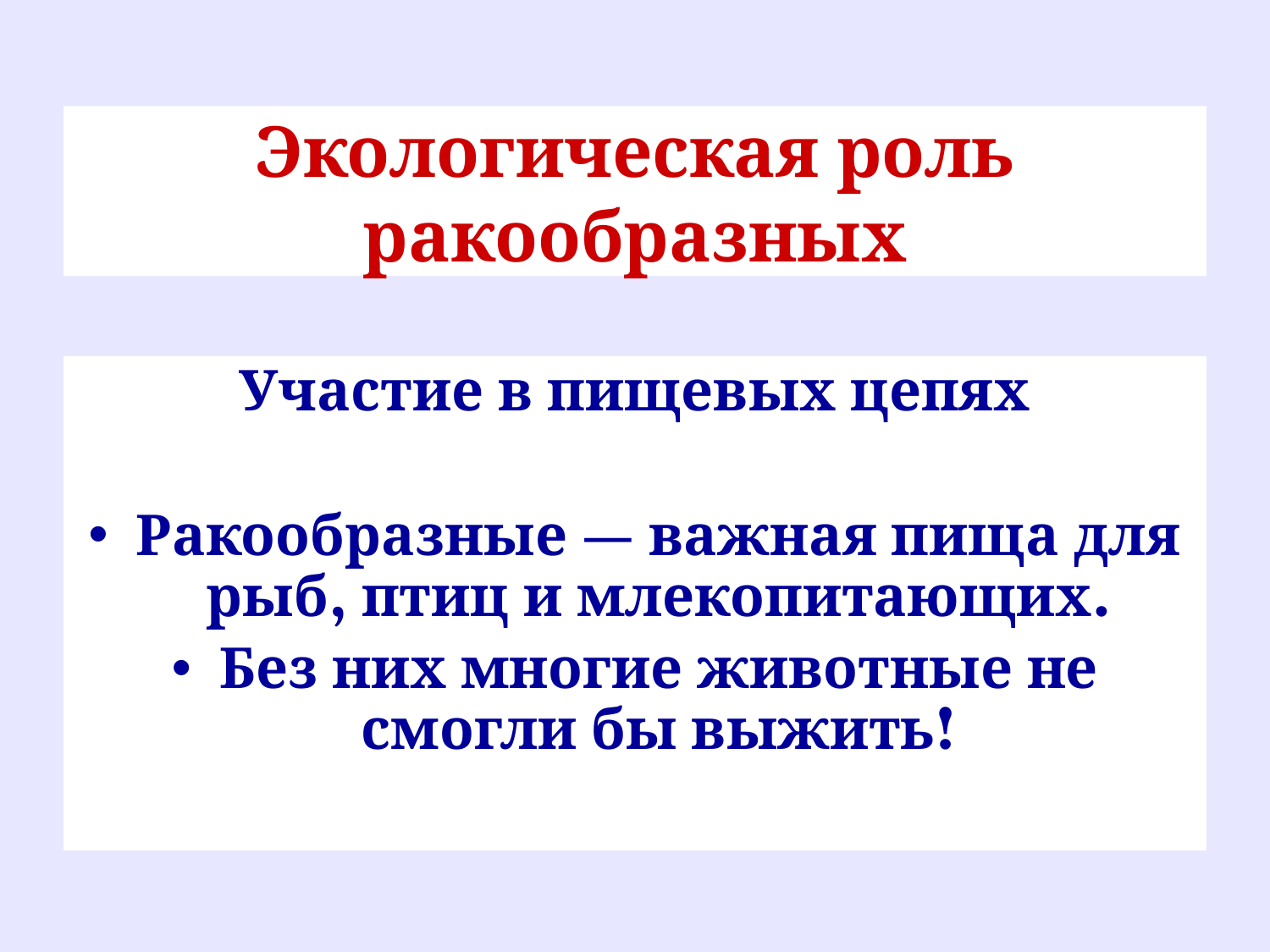

# Экологическая роль ракообразных
Участие в пищевых цепях

Ракообразные — важная пища для рыб, птиц и млекопитающих.
Без них многие животные не смогли бы выжить!